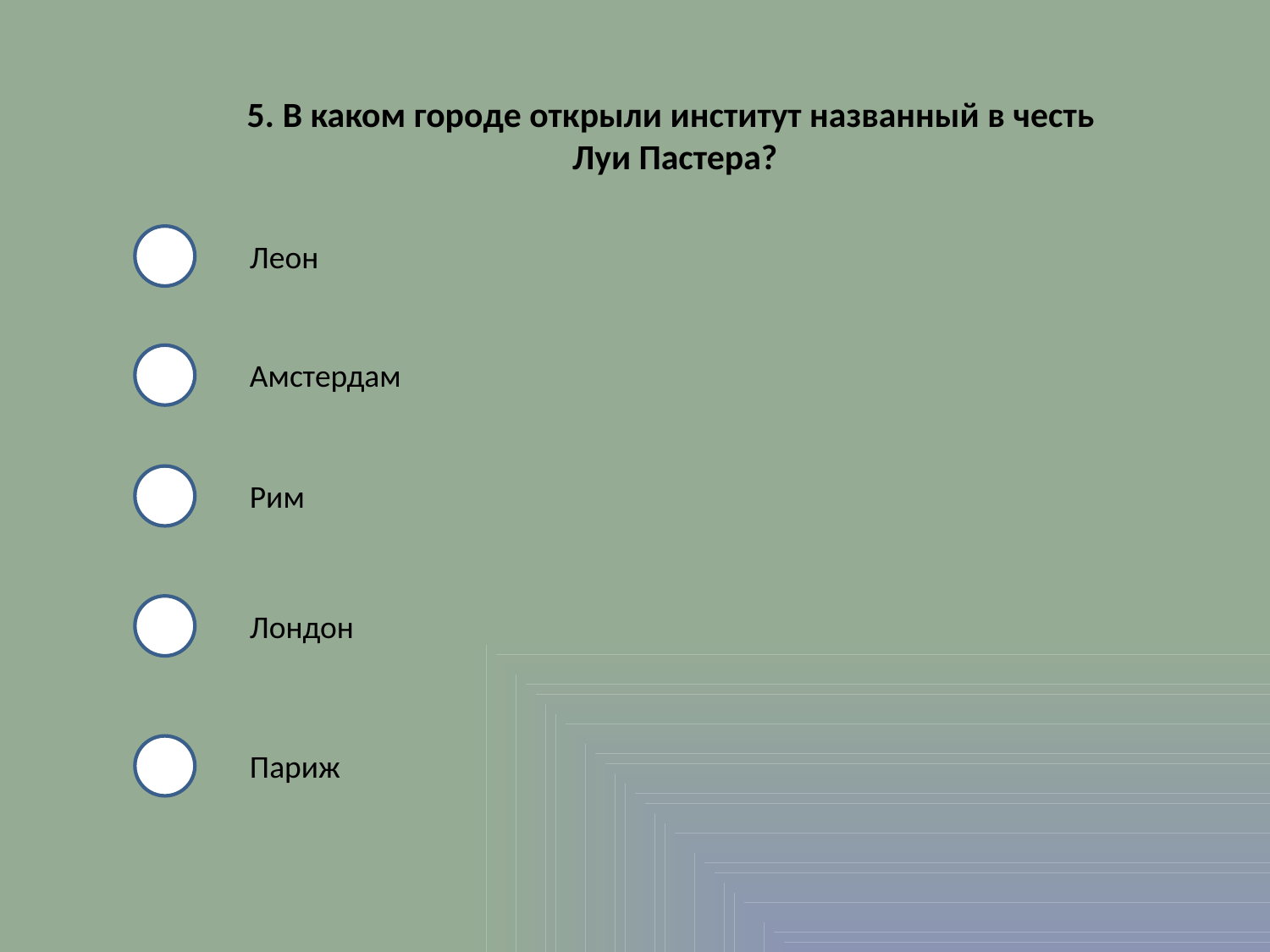

5. В каком городе открыли институт названный в честь
Луи Пастера?

Леон

Амстердам

Рим

Лондон

Париж